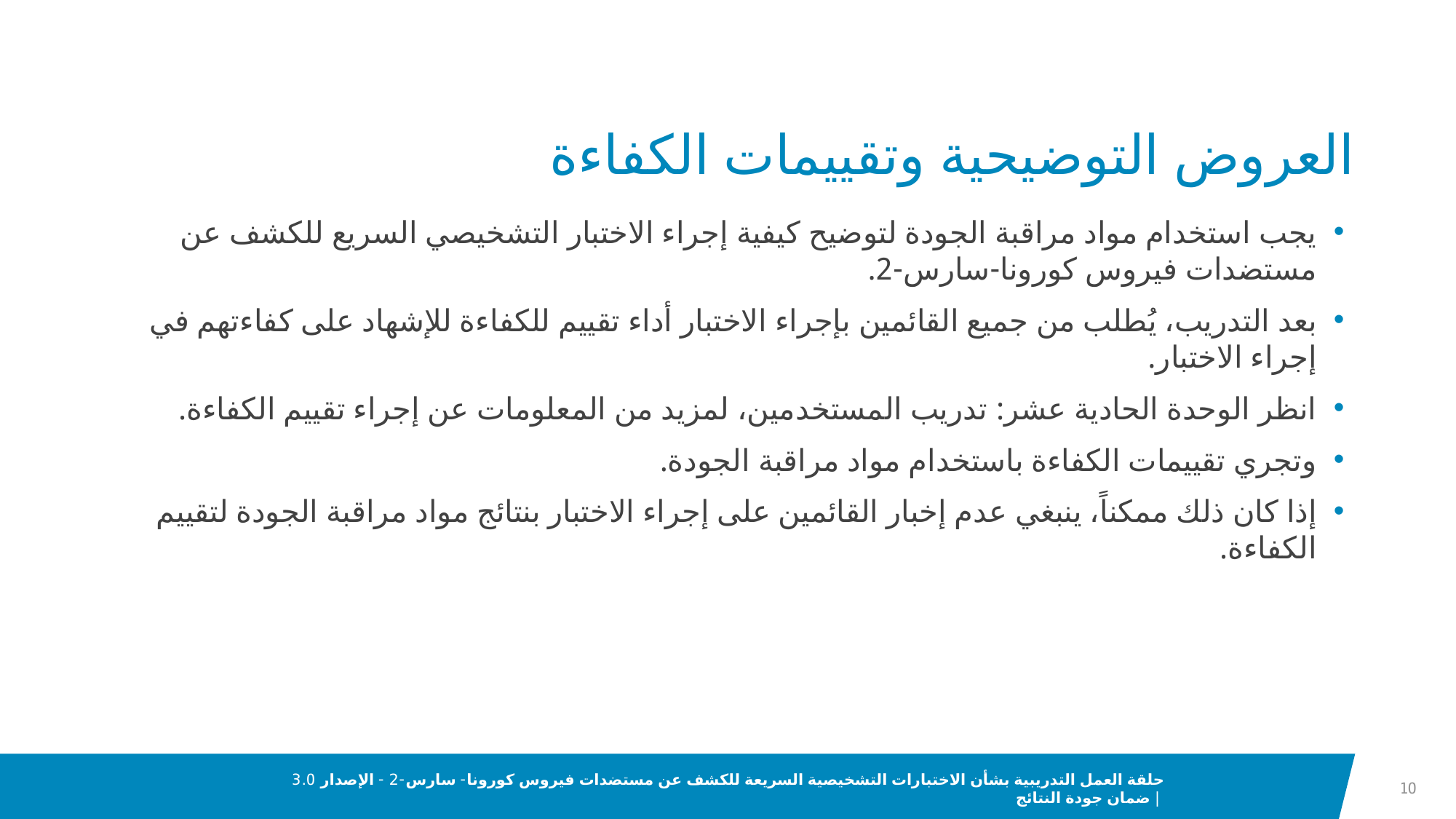

# العروض التوضيحية وتقييمات الكفاءة
يجب استخدام مواد مراقبة الجودة لتوضيح كيفية إجراء الاختبار التشخيصي السريع للكشف عن مستضدات فيروس كورونا-سارس-2.
بعد التدريب، يُطلب من جميع القائمين بإجراء الاختبار أداء تقييم للكفاءة للإشهاد على كفاءتهم في إجراء الاختبار.
انظر الوحدة الحادية عشر: تدريب المستخدمين، لمزيد من المعلومات عن إجراء تقييم الكفاءة.
وتجري تقييمات الكفاءة باستخدام مواد مراقبة الجودة.
إذا كان ذلك ممكناً، ينبغي عدم إخبار القائمين على إجراء الاختبار بنتائج مواد مراقبة الجودة لتقييم الكفاءة.

10
حلقة العمل التدريبية بشأن الاختبارات التشخيصية السريعة للكشف عن مستضدات فيروس كورونا- سارس-2 - الإصدار 3.0 | ضمان جودة النتائج